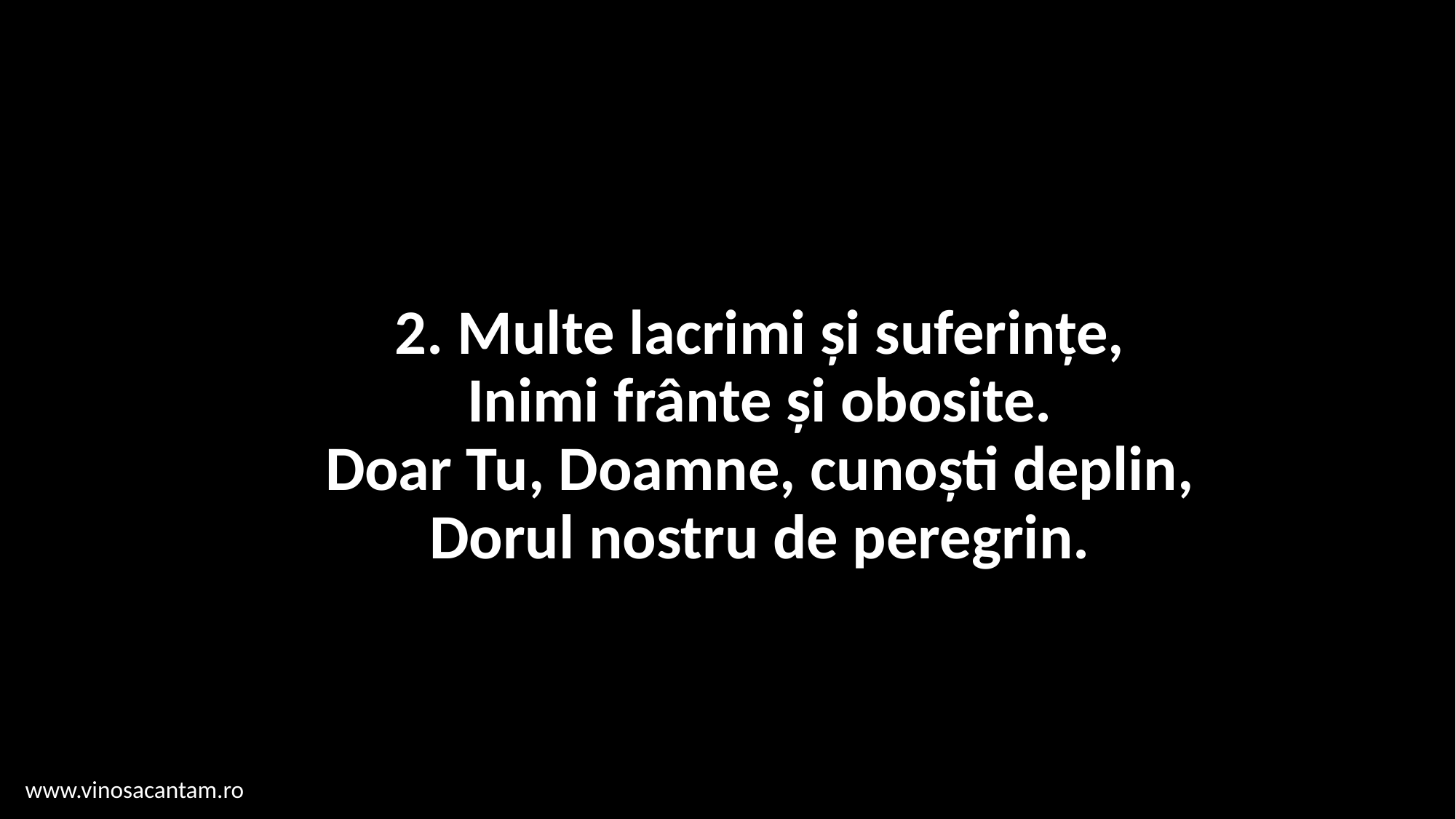

# 2. Multe lacrimi și suferințe, Inimi frânte și obosite. Doar Tu, Doamne, cunoști deplin, Dorul nostru de peregrin.
www.vinosacantam.ro